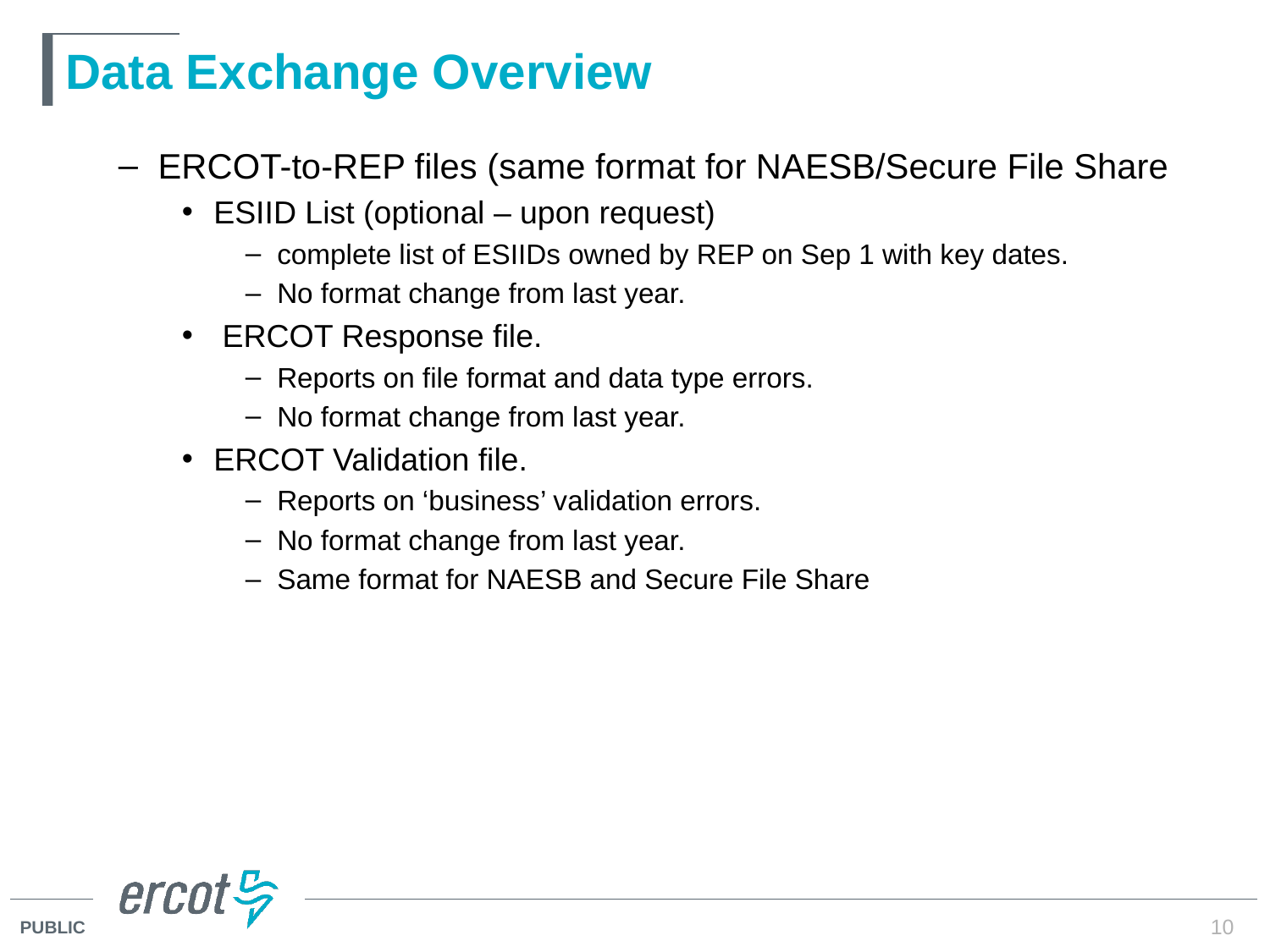

# Data Exchange Overview
ERCOT-to-REP files (same format for NAESB/Secure File Share
ESIID List (optional – upon request)
complete list of ESIIDs owned by REP on Sep 1 with key dates.
No format change from last year.
 ERCOT Response file.
Reports on file format and data type errors.
No format change from last year.
ERCOT Validation file.
Reports on ‘business’ validation errors.
No format change from last year.
Same format for NAESB and Secure File Share

10